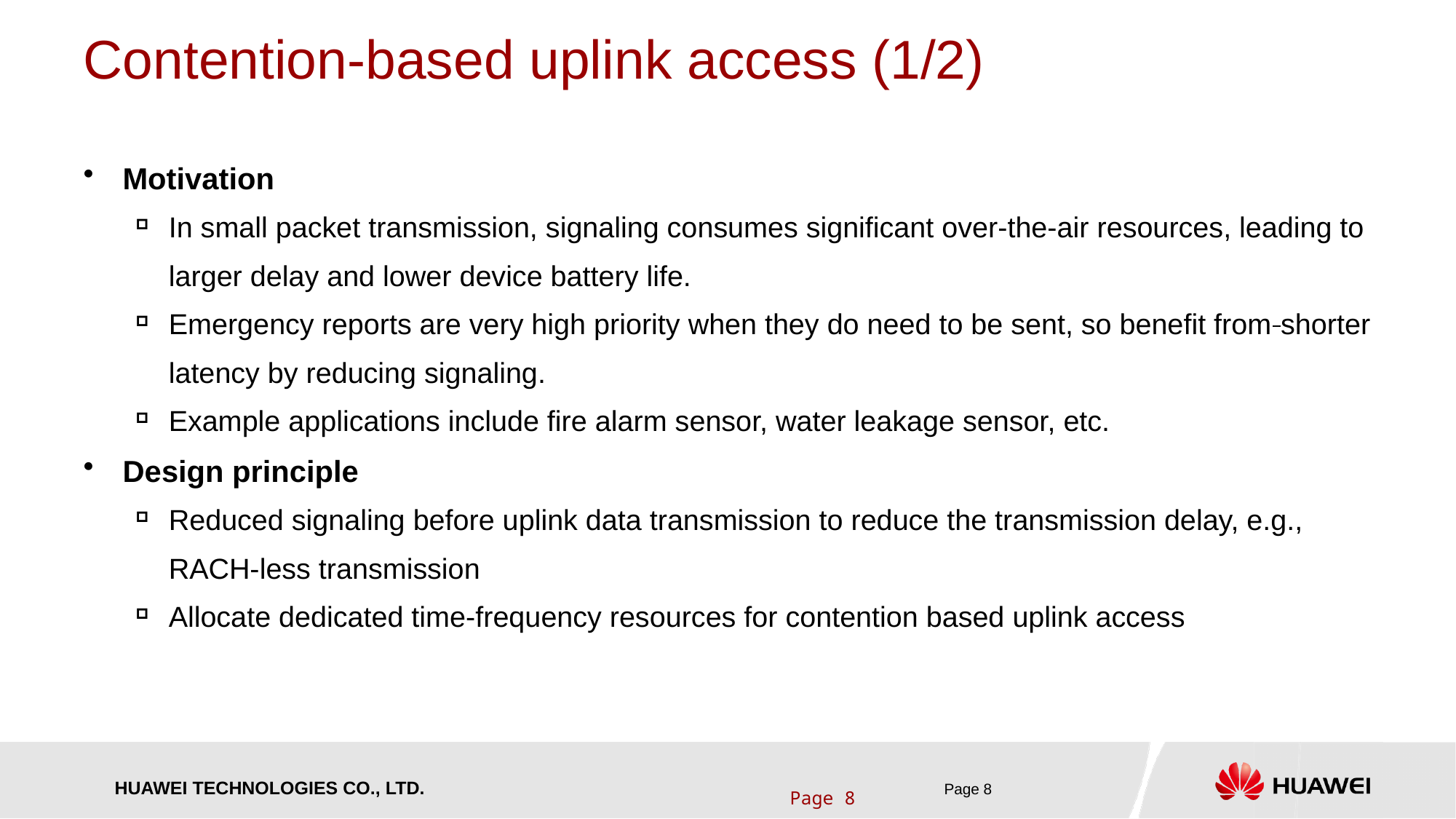

Contention-based uplink access (1/2)
Motivation
In small packet transmission, signaling consumes significant over-the-air resources, leading to larger delay and lower device battery life.
Emergency reports are very high priority when they do need to be sent, so benefit from shorter latency by reducing signaling.
Example applications include fire alarm sensor, water leakage sensor, etc.
Design principle
Reduced signaling before uplink data transmission to reduce the transmission delay, e.g., RACH-less transmission
Allocate dedicated time-frequency resources for contention based uplink access